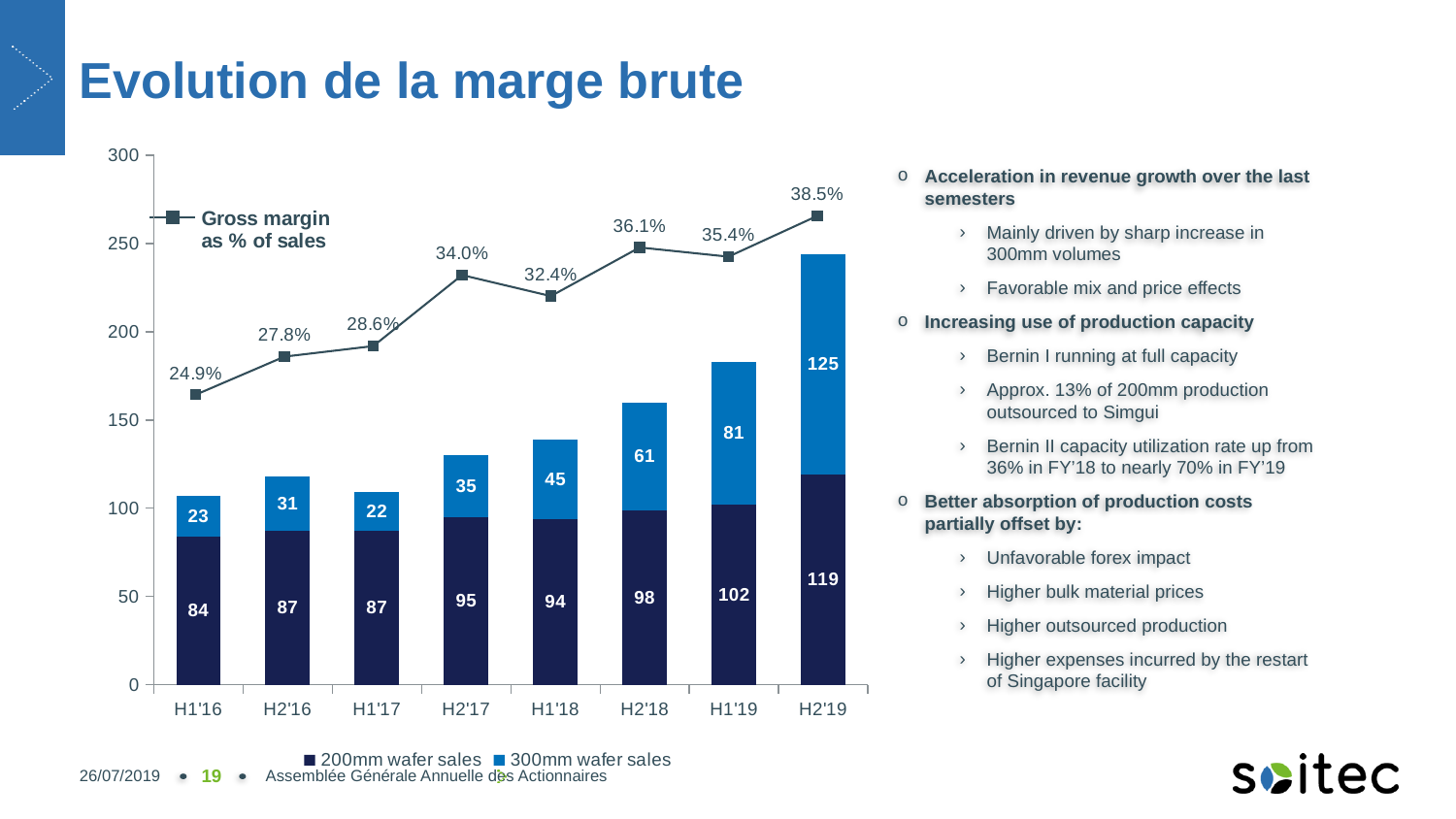

# Evolution de la marge brute

### Chart

| Category | 200mm wafer sales | 300mm wafer sales |
|---|---|---|
| H1'16 | 84.0 | 23.0 |
| H2'16 | 87.0 | 31.0 |
| H1'17 | 87.0 | 22.0 |
| H2'17 | 95.0 | 35.0 |
| H1'18 | 93.923 | 44.867 |
| H2'18 | 98.491 | 61.433 |
| H1'19 | 102.0 | 81.0 |
| H2'19 | 119.0 | 125.0 |
Acceleration in revenue growth over the last semesters
Mainly driven by sharp increase in 300mm volumes
Favorable mix and price effects
Increasing use of production capacity
Bernin I running at full capacity
Approx. 13% of 200mm production outsourced to Simgui
Bernin II capacity utilization rate up from 36% in FY’18 to nearly 70% in FY’19
Better absorption of production costs partially offset by:
Unfavorable forex impact
Higher bulk material prices
Higher outsourced production
Higher expenses incurred by the restart of Singapore facility

### Chart

| Category | Gross margin
as % of sales |
|---|---|
| H1'16 | 0.249 |
| H2'16 | 0.278 |
| H1'17 | 0.286 |
| H2'17 | 0.34 |
| H1'18 | 0.324 |
| H2'18 | 0.361 |
| H1'19 | 0.354 |
| H2'19 | 0.385 |
26/07/2019
19
Assemblée Générale Annuelle des Actionnaires